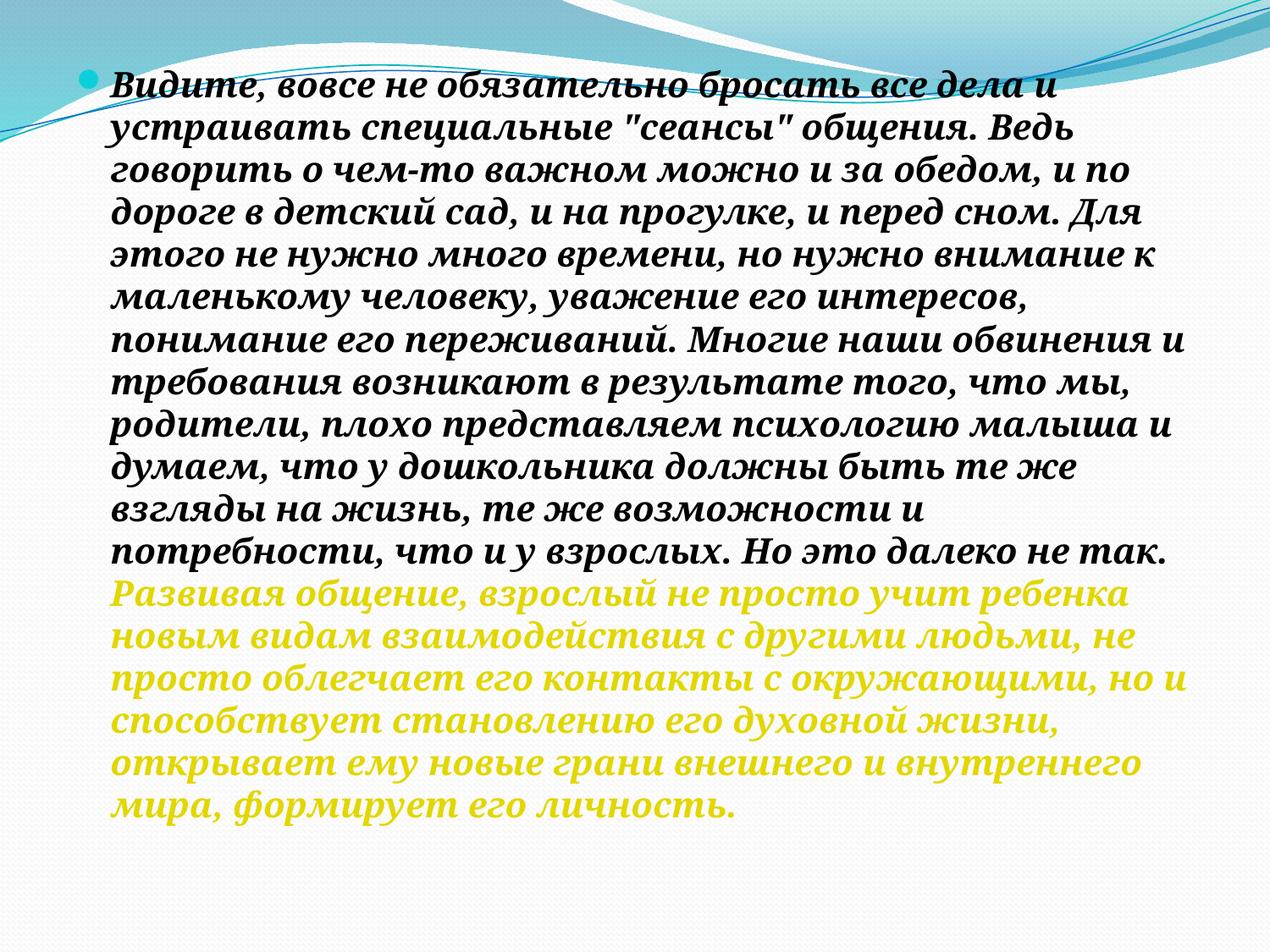

Видите, вовсе не обязательно бросать все дела и устраивать специальные "сеансы" общения. Ведь говорить о чем-то важном можно и за обедом, и по дороге в детский сад, и на прогулке, и перед сном. Для этого не нужно много времени, но нужно внимание к маленькому человеку, уважение его интересов, понимание его переживаний. Многие наши обвинения и требования возникают в результате того, что мы, родители, плохо представляем психологию малыша и думаем, что у дошкольника должны быть те же взгляды на жизнь, те же возможности и потребности, что и у взрослых. Но это далеко не так. Развивая общение, взрослый не просто учит ребенка новым видам взаимодействия с другими людьми, не просто облегчает его контакты с окружающими, но и способствует становлению его духовной жизни, открывает ему новые грани внешнего и внутреннего мира, формирует его личность.